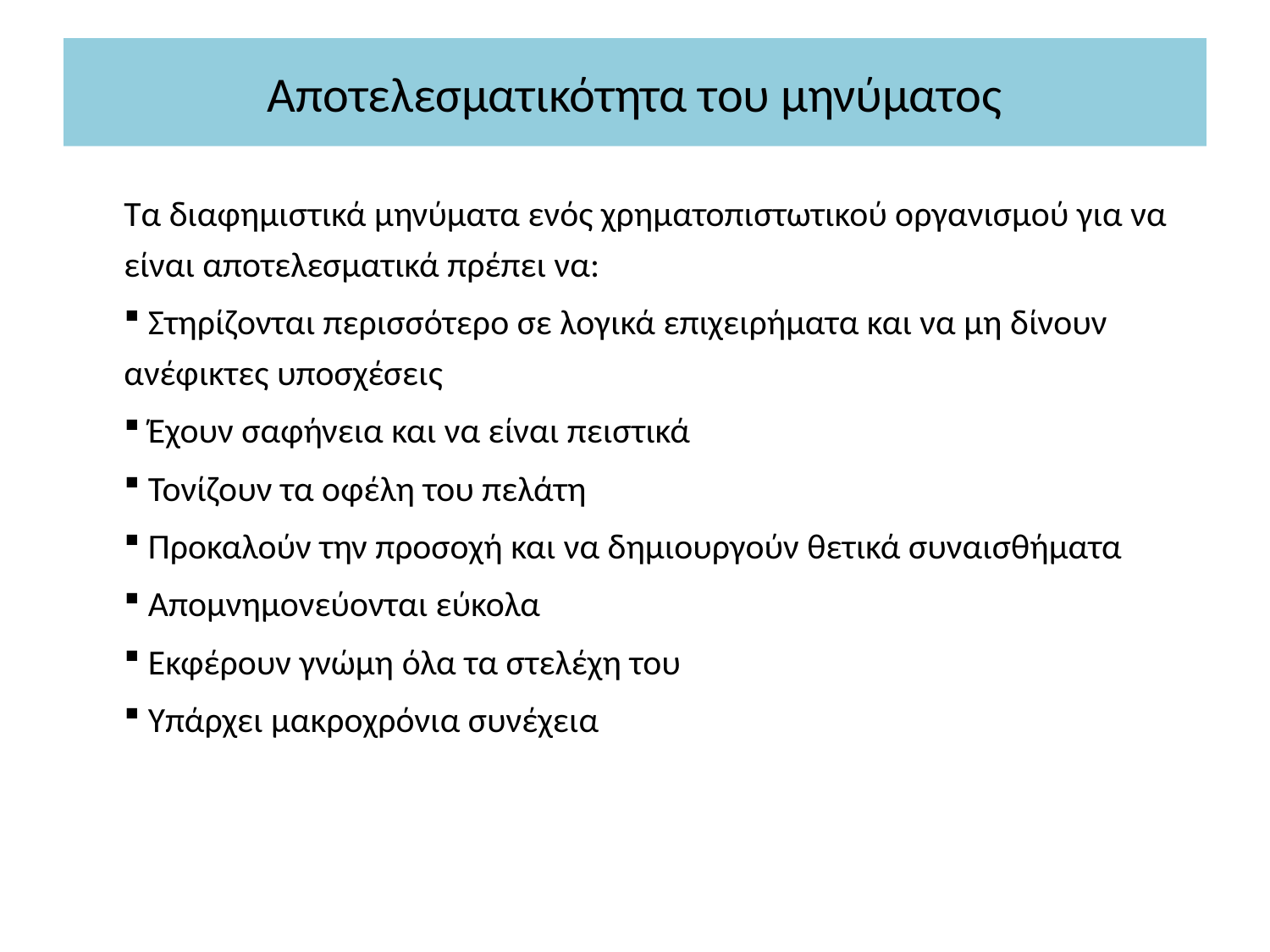

# Αποτελεσματικότητα του μηνύματος
Τα διαφημιστικά μηνύματα ενός χρηματοπιστωτικού οργανισμού για να είναι αποτελεσματικά πρέπει να:
 Στηρίζονται περισσότερο σε λογικά επιχειρήματα και να μη δίνουν ανέφικτες υποσχέσεις
 Έχουν σαφήνεια και να είναι πειστικά
 Τονίζουν τα οφέλη του πελάτη
 Προκαλούν την προσοχή και να δημιουργούν θετικά συναισθήματα
 Απομνημονεύονται εύκολα
 Εκφέρουν γνώμη όλα τα στελέχη του
 Υπάρχει μακροχρόνια συνέχεια